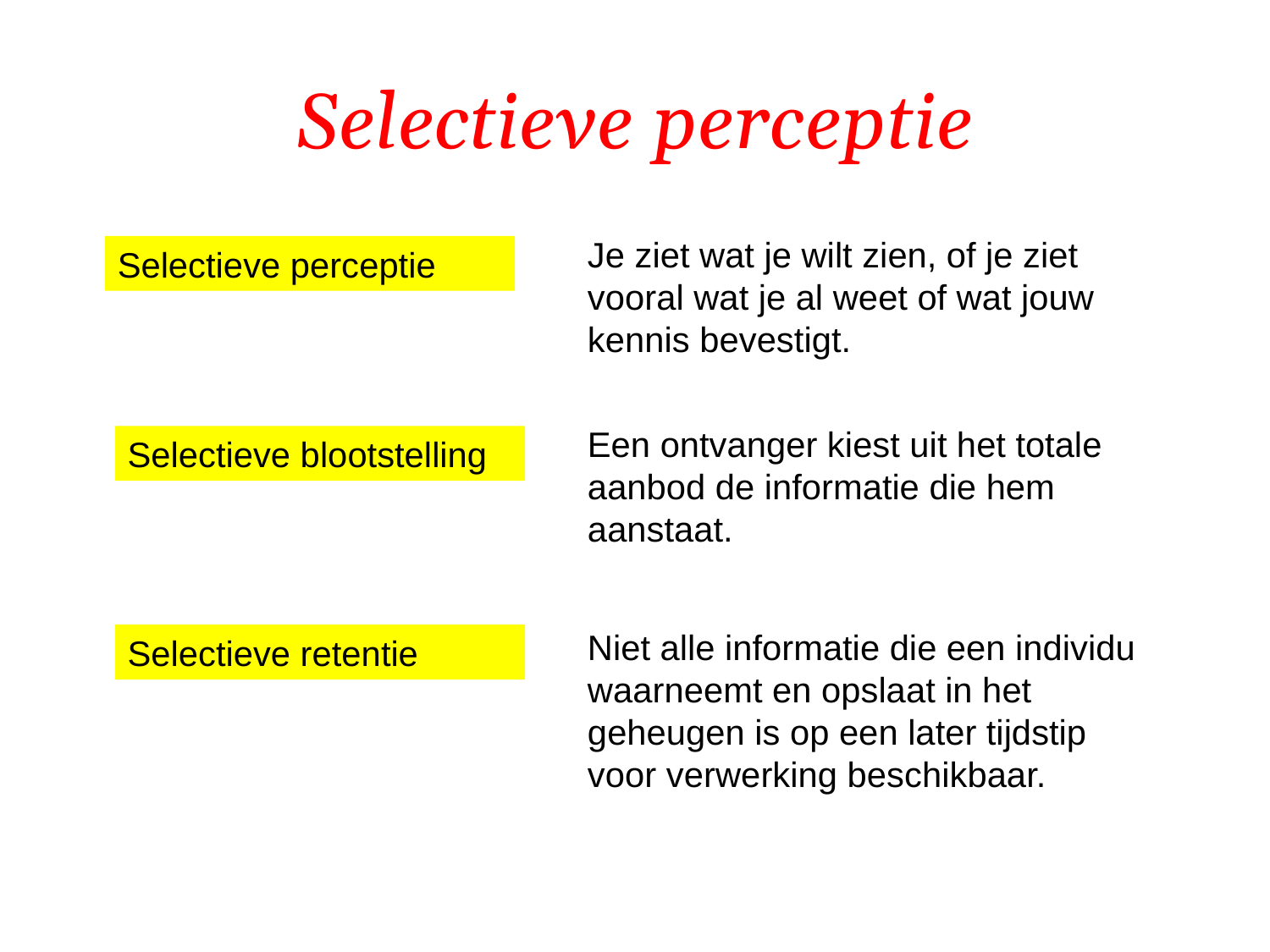

# Selectieve perceptie
Je ziet wat je wilt zien, of je ziet vooral wat je al weet of wat jouw kennis bevestigt.
Selectieve perceptie
Een ontvanger kiest uit het totale aanbod de informatie die hem aanstaat.
Selectieve blootstelling
Niet alle informatie die een individu waarneemt en opslaat in het geheugen is op een later tijdstip voor verwerking beschikbaar.
Selectieve retentie